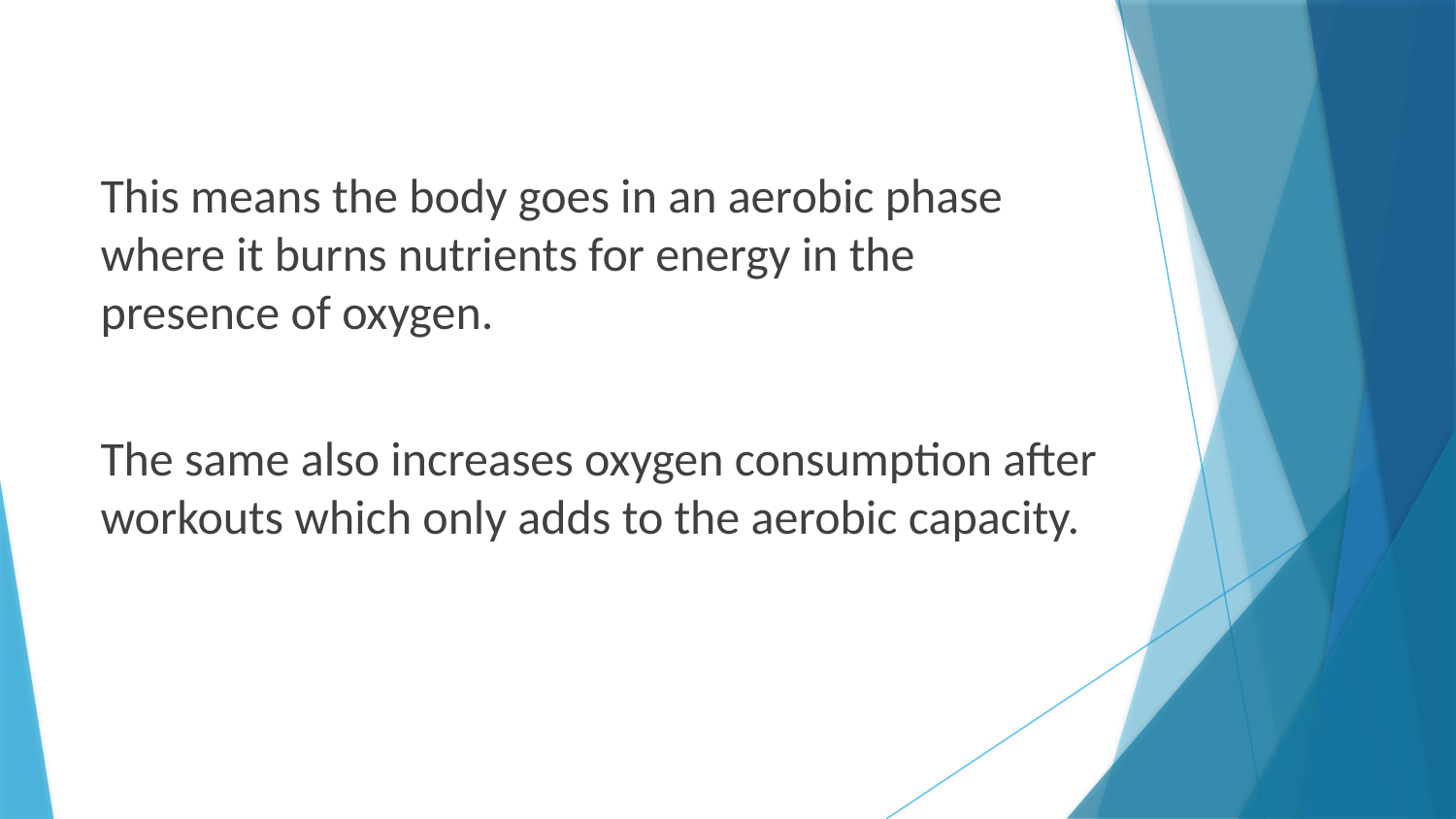

This means the body goes in an aerobic phase where it burns nutrients for energy in the presence of oxygen.

The same also increases oxygen consumption after workouts which only adds to the aerobic capacity.